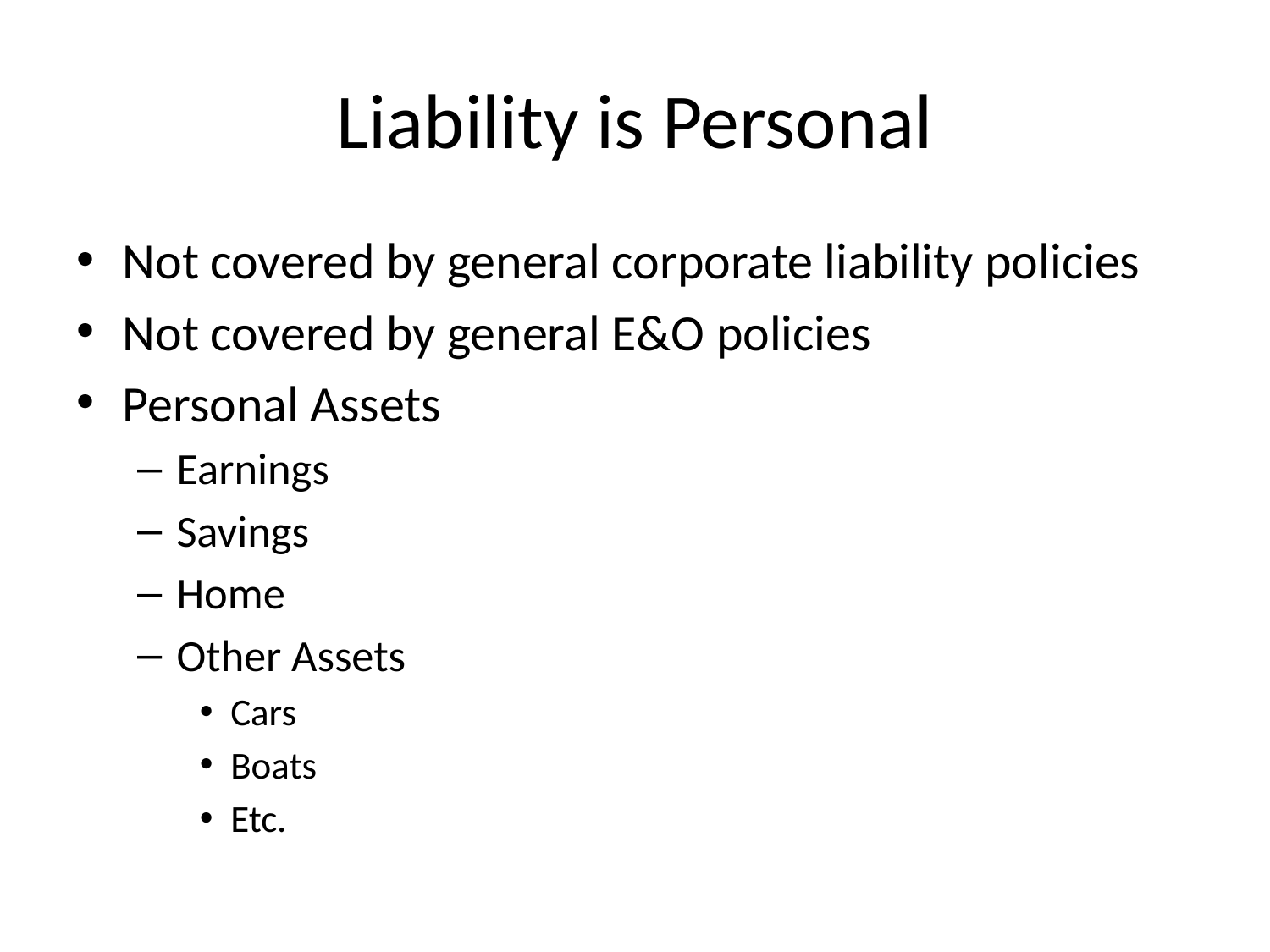

# Liability is Personal
Not covered by general corporate liability policies
Not covered by general E&O policies
Personal Assets
Earnings
Savings
Home
Other Assets
Cars
Boats
Etc.